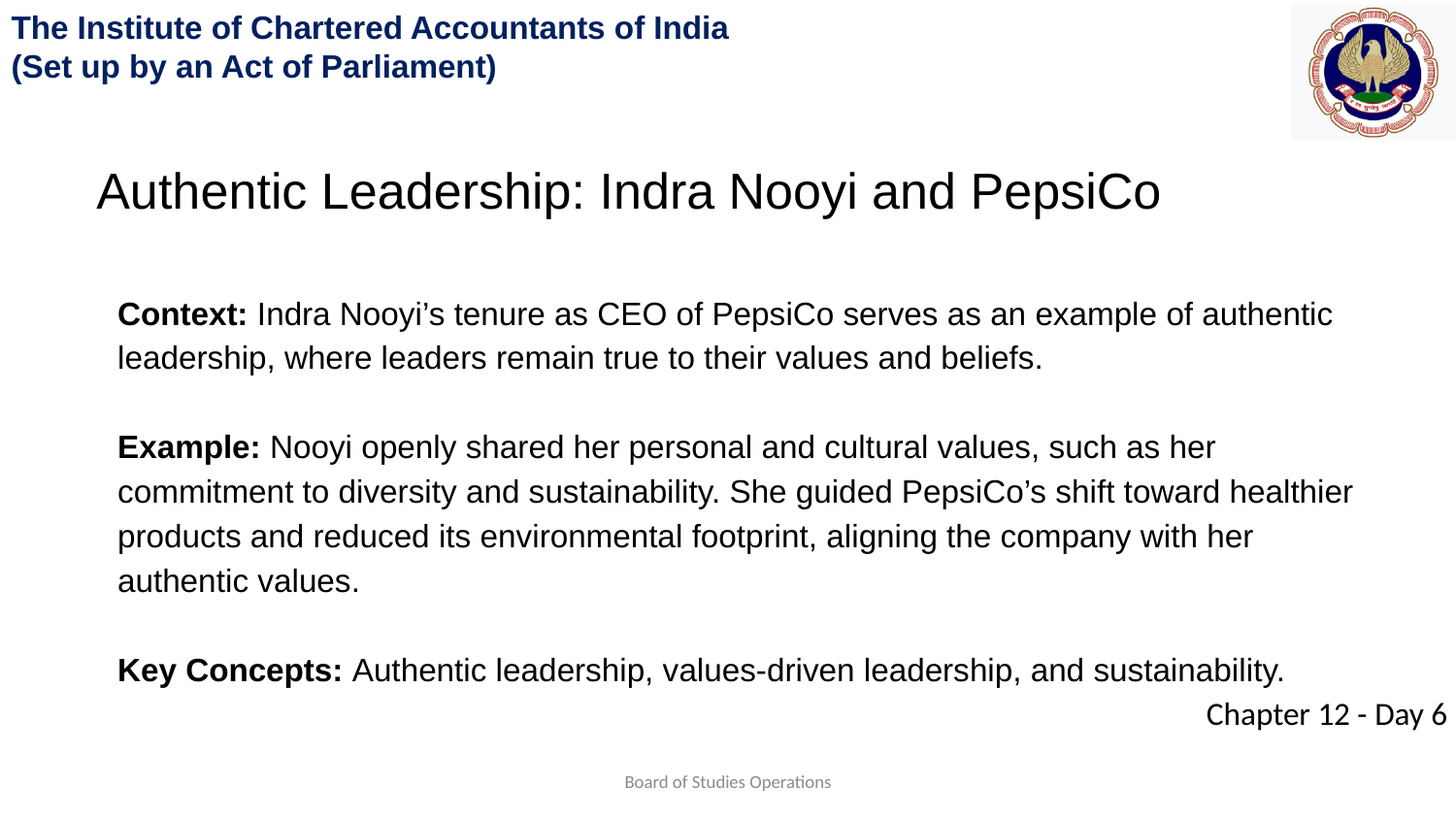

Authentic Leadership: Indra Nooyi and PepsiCo
Context: Indra Nooyi’s tenure as CEO of PepsiCo serves as an example of authentic leadership, where leaders remain true to their values and beliefs.

Example: Nooyi openly shared her personal and cultural values, such as her commitment to diversity and sustainability. She guided PepsiCo’s shift toward healthier products and reduced its environmental footprint, aligning the company with her authentic values.

Key Concepts: Authentic leadership, values-driven leadership, and sustainability.
Board of Studies Operations